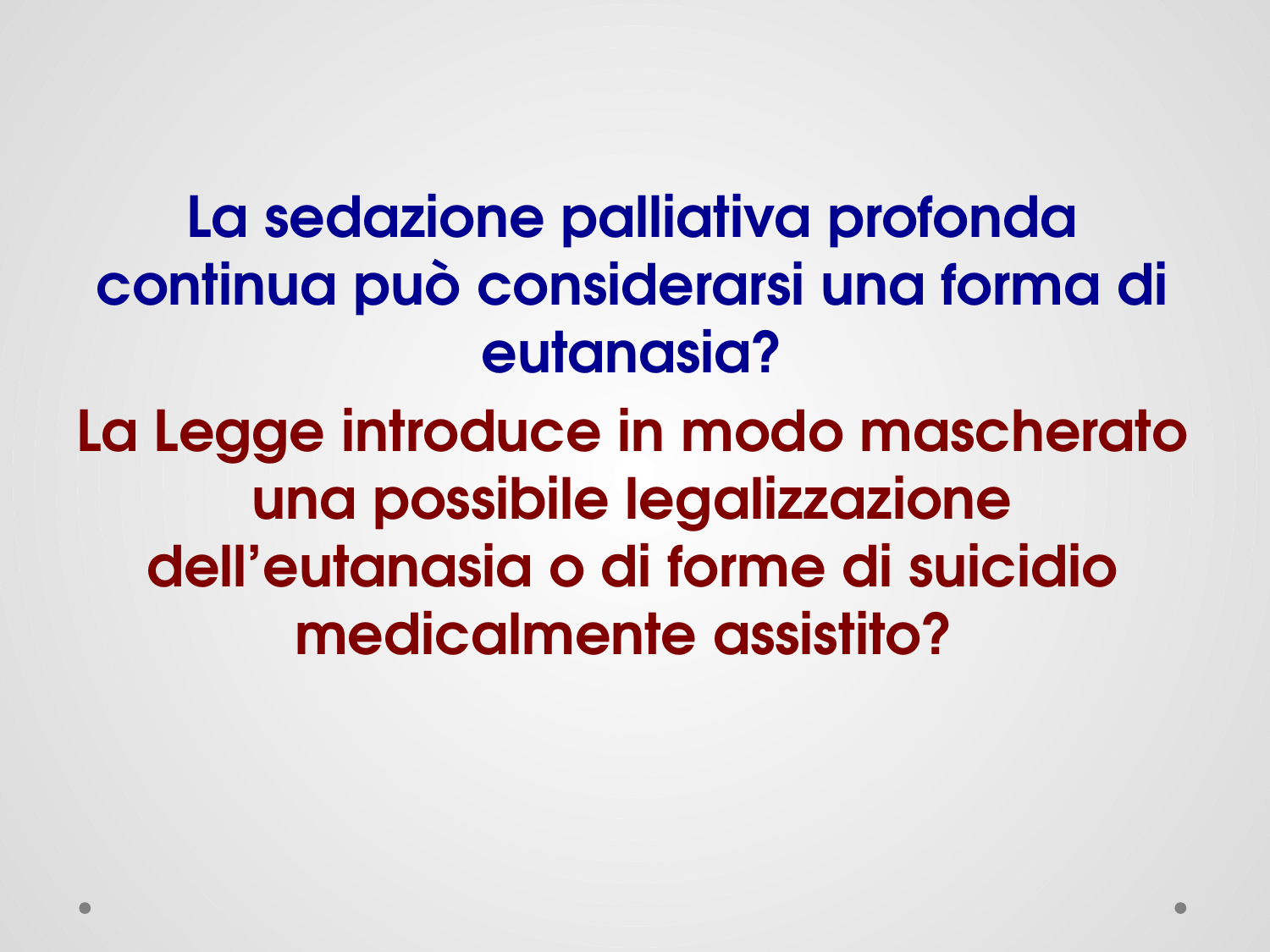

La sedazione palliativa profonda continua può considerarsi una forma di eutanasia?
La Legge introduce in modo mascherato una possibile legalizzazione dell’eutanasia o di forme di suicidio medicalmente assistito?